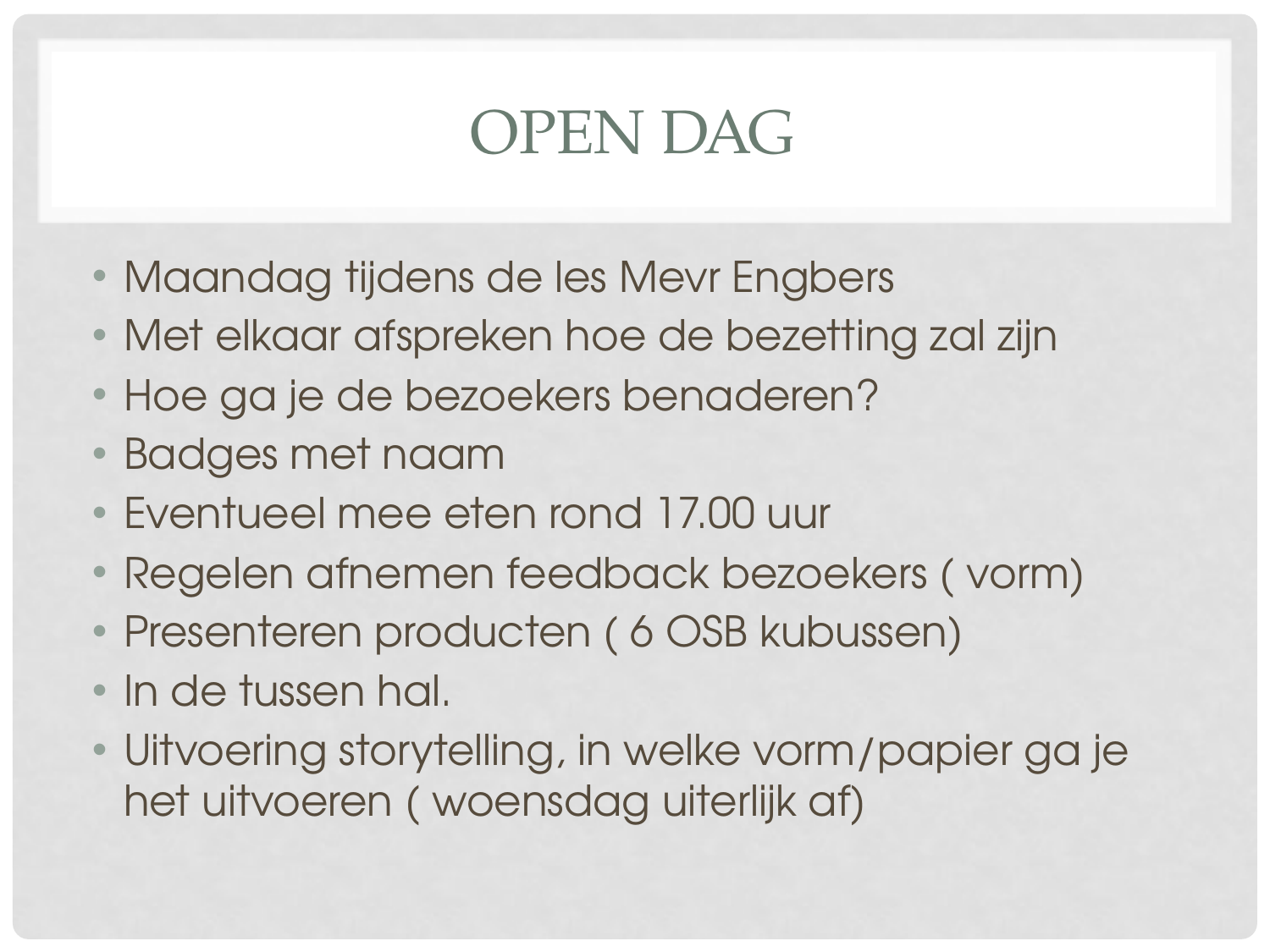

# Open Dag
Maandag tijdens de les Mevr Engbers
Met elkaar afspreken hoe de bezetting zal zijn
Hoe ga je de bezoekers benaderen?
Badges met naam
Eventueel mee eten rond 17.00 uur
Regelen afnemen feedback bezoekers ( vorm)
Presenteren producten ( 6 OSB kubussen)
In de tussen hal.
Uitvoering storytelling, in welke vorm/papier ga je het uitvoeren ( woensdag uiterlijk af)